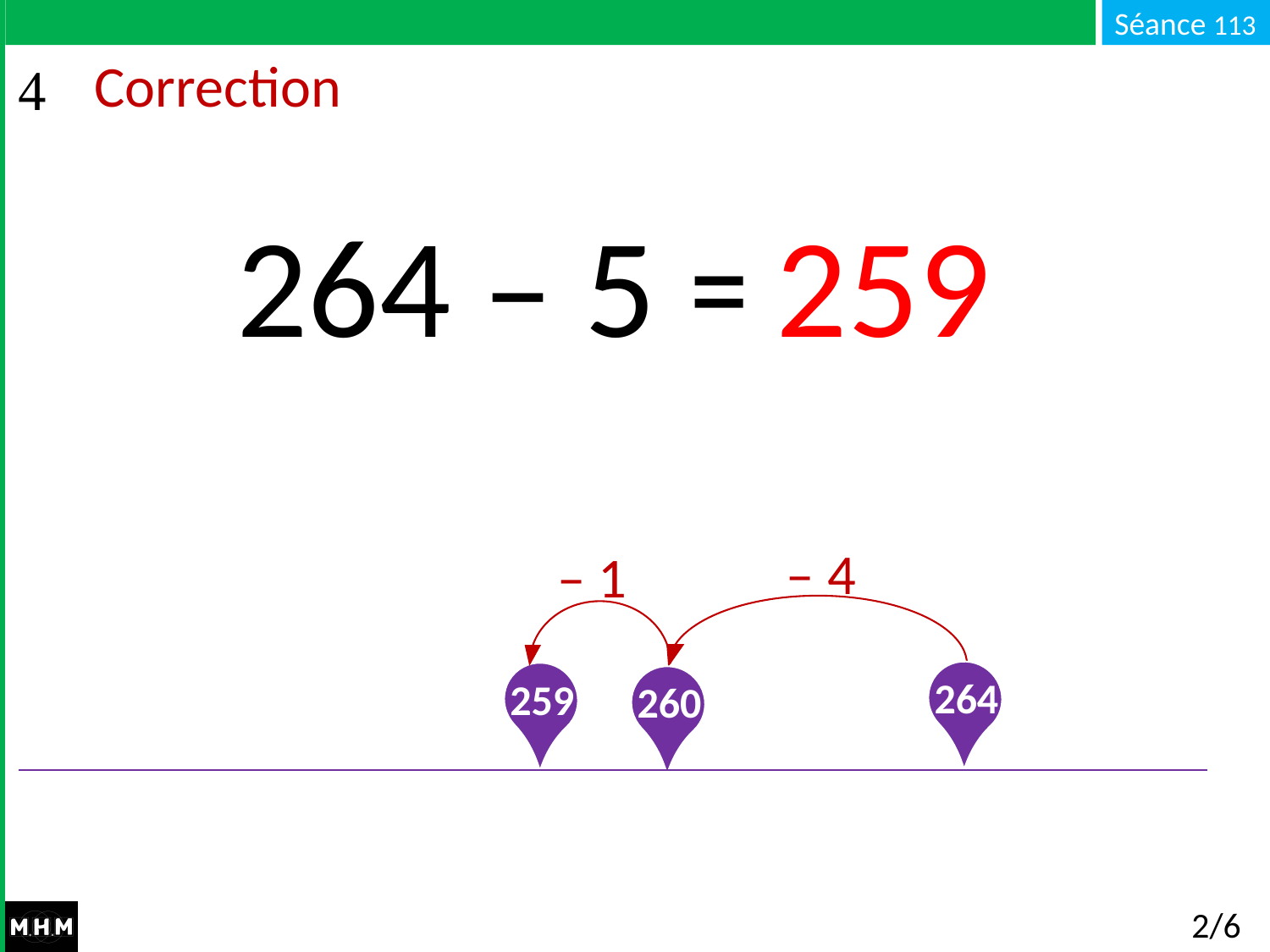

# Correction
264 – 5 = …
259
– 4
– 1

264

259
260
100
2/6